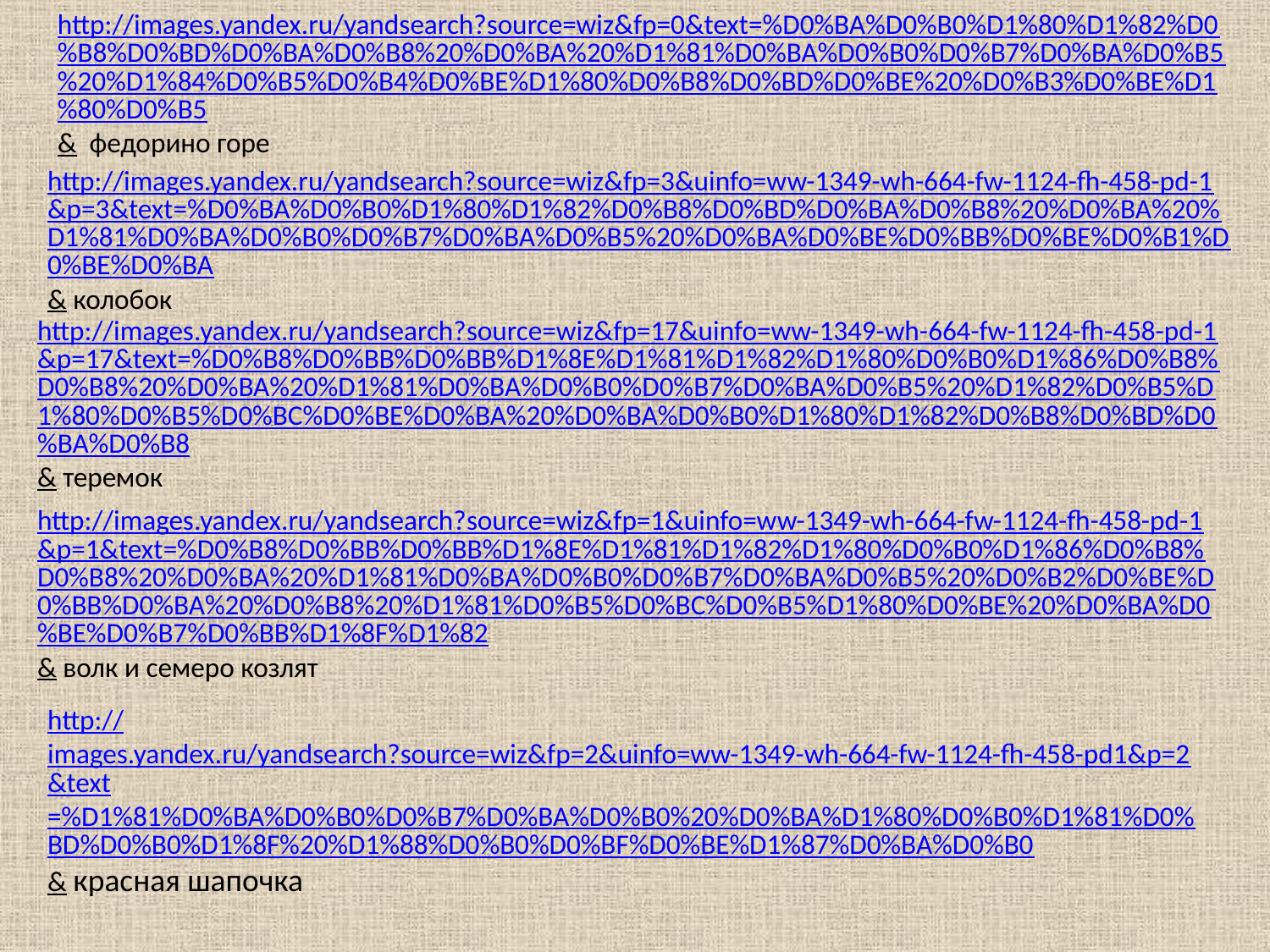

http://images.yandex.ru/yandsearch?source=wiz&fp=0&text=%D0%BA%D0%B0%D1%80%D1%82%D0%B8%D0%BD%D0%BA%D0%B8%20%D0%BA%20%D1%81%D0%BA%D0%B0%D0%B7%D0%BA%D0%B5%20%D1%84%D0%B5%D0%B4%D0%BE%D1%80%D0%B8%D0%BD%D0%BE%20%D0%B3%D0%BE%D1%80%D0%B5&  федорино горе
http://images.yandex.ru/yandsearch?source=wiz&fp=3&uinfo=ww-1349-wh-664-fw-1124-fh-458-pd-1&p=3&text=%D0%BA%D0%B0%D1%80%D1%82%D0%B8%D0%BD%D0%BA%D0%B8%20%D0%BA%20%D1%81%D0%BA%D0%B0%D0%B7%D0%BA%D0%B5%20%D0%BA%D0%BE%D0%BB%D0%BE%D0%B1%D0%BE%D0%BA& колобок
http://images.yandex.ru/yandsearch?source=wiz&fp=17&uinfo=ww-1349-wh-664-fw-1124-fh-458-pd-1&p=17&text=%D0%B8%D0%BB%D0%BB%D1%8E%D1%81%D1%82%D1%80%D0%B0%D1%86%D0%B8%D0%B8%20%D0%BA%20%D1%81%D0%BA%D0%B0%D0%B7%D0%BA%D0%B5%20%D1%82%D0%B5%D1%80%D0%B5%D0%BC%D0%BE%D0%BA%20%D0%BA%D0%B0%D1%80%D1%82%D0%B8%D0%BD%D0%BA%D0%B8& теремок
http://images.yandex.ru/yandsearch?source=wiz&fp=1&uinfo=ww-1349-wh-664-fw-1124-fh-458-pd-1&p=1&text=%D0%B8%D0%BB%D0%BB%D1%8E%D1%81%D1%82%D1%80%D0%B0%D1%86%D0%B8%D0%B8%20%D0%BA%20%D1%81%D0%BA%D0%B0%D0%B7%D0%BA%D0%B5%20%D0%B2%D0%BE%D0%BB%D0%BA%20%D0%B8%20%D1%81%D0%B5%D0%BC%D0%B5%D1%80%D0%BE%20%D0%BA%D0%BE%D0%B7%D0%BB%D1%8F%D1%82& волк и семеро козлят
http://images.yandex.ru/yandsearch?source=wiz&fp=2&uinfo=ww-1349-wh-664-fw-1124-fh-458-pd1&p=2&text=%D1%81%D0%BA%D0%B0%D0%B7%D0%BA%D0%B0%20%D0%BA%D1%80%D0%B0%D1%81%D0%BD%D0%B0%D1%8F%20%D1%88%D0%B0%D0%BF%D0%BE%D1%87%D0%BA%D0%B0& красная шапочка